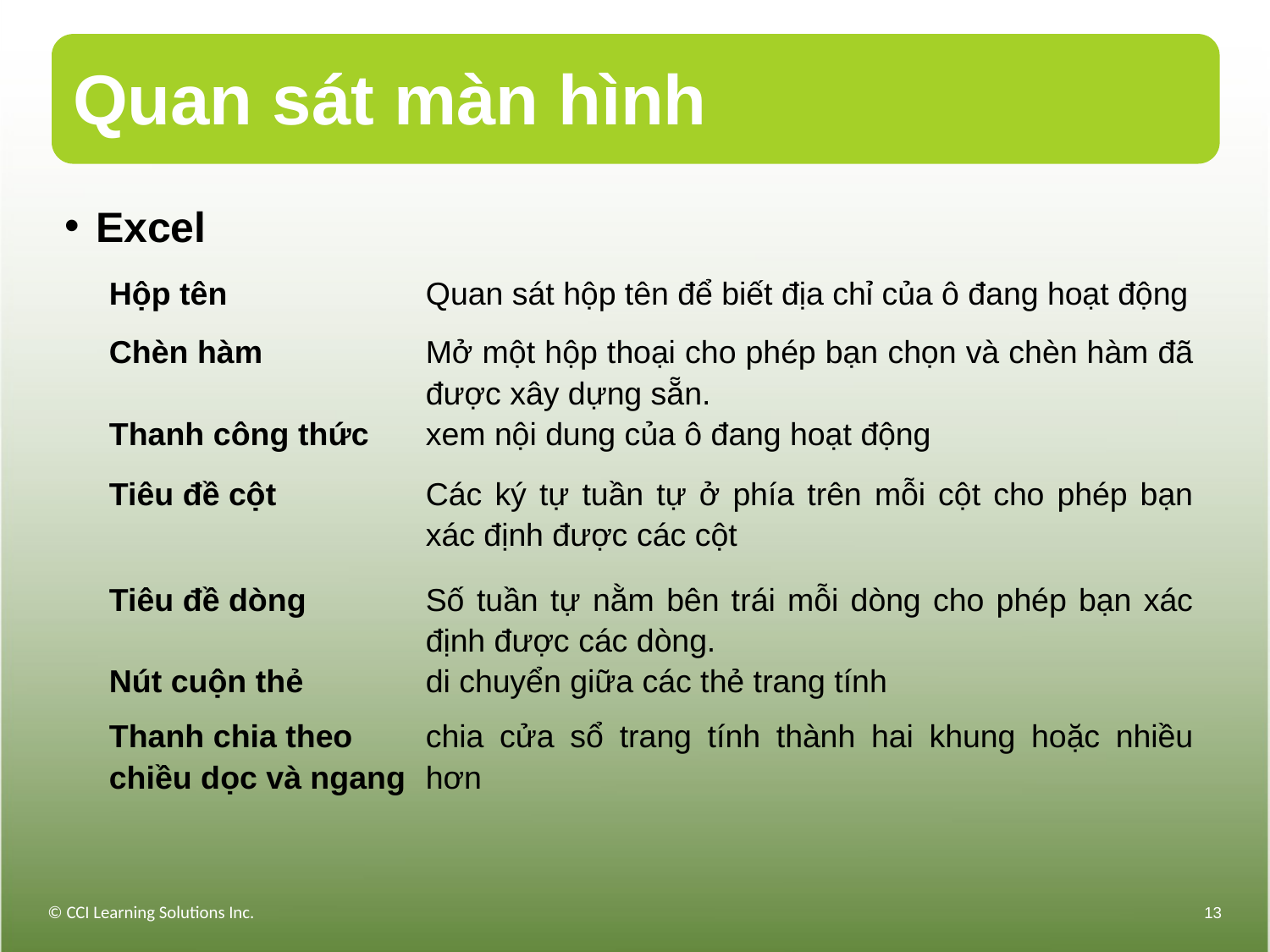

# Quan sát màn hình
Excel
| Hộp tên | Quan sát hộp tên để biết địa chỉ của ô đang hoạt động |
| --- | --- |
| Chèn hàm | Mở một hộp thoại cho phép bạn chọn và chèn hàm đã được xây dựng sẵn. |
| Thanh công thức | xem nội dung của ô đang hoạt động |
| Tiêu đề cột | Các ký tự tuần tự ở phía trên mỗi cột cho phép bạn xác định được các cột |
| Tiêu đề dòng | Số tuần tự nằm bên trái mỗi dòng cho phép bạn xác định được các dòng. |
| Nút cuộn thẻ | di chuyển giữa các thẻ trang tính |
| Thanh chia theo chiều dọc và ngang | chia cửa sổ trang tính thành hai khung hoặc nhiều hơn |
© CCI Learning Solutions Inc.
13